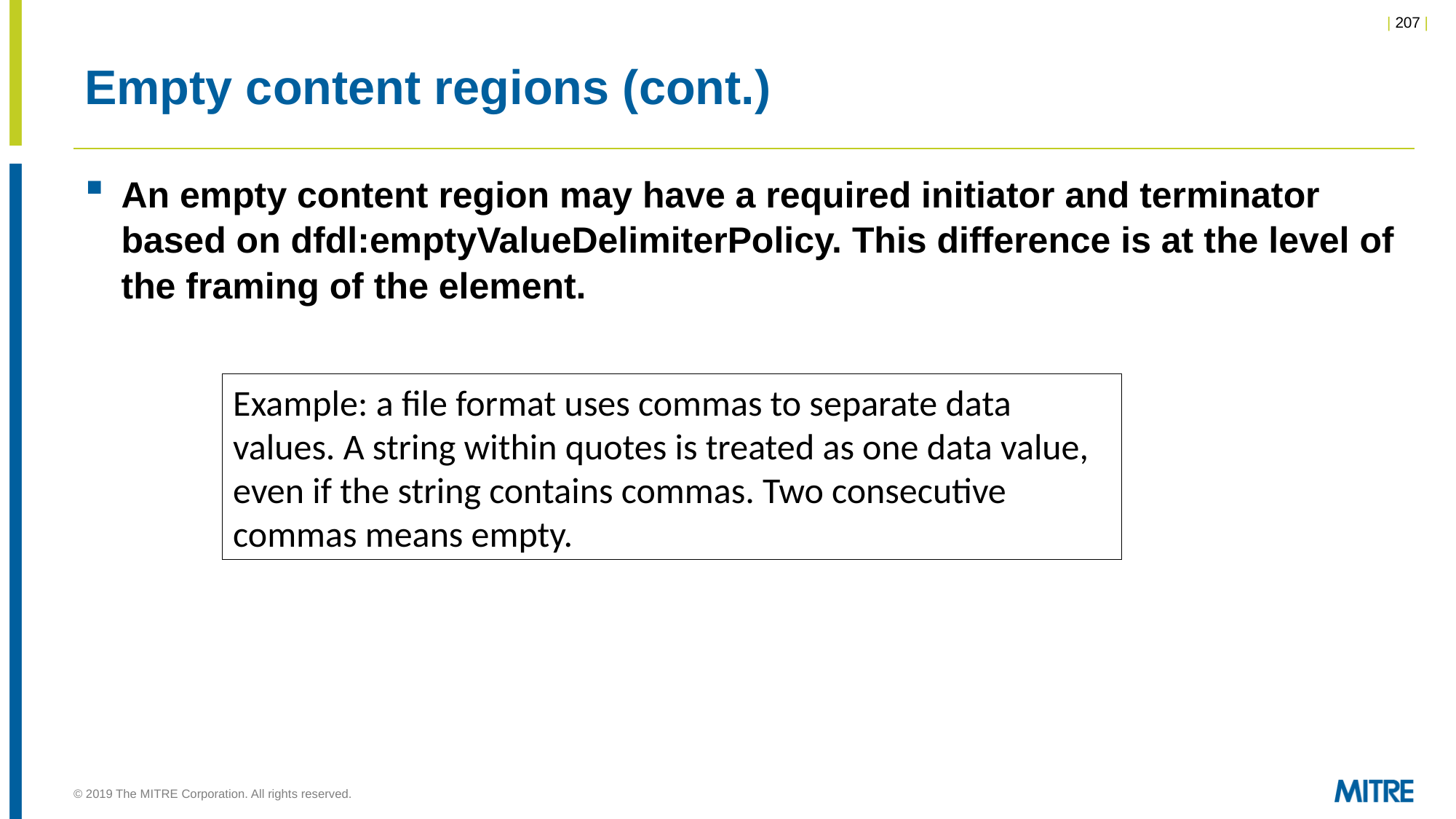

# Empty content regions (cont.)
An empty content region may have a required initiator and terminator based on dfdl:emptyValueDelimiterPolicy. This difference is at the level of the framing of the element.
Example: a file format uses commas to separate data values. A string within quotes is treated as one data value, even if the string contains commas. Two consecutive commas means empty.
© 2019 The MITRE Corporation. All rights reserved.